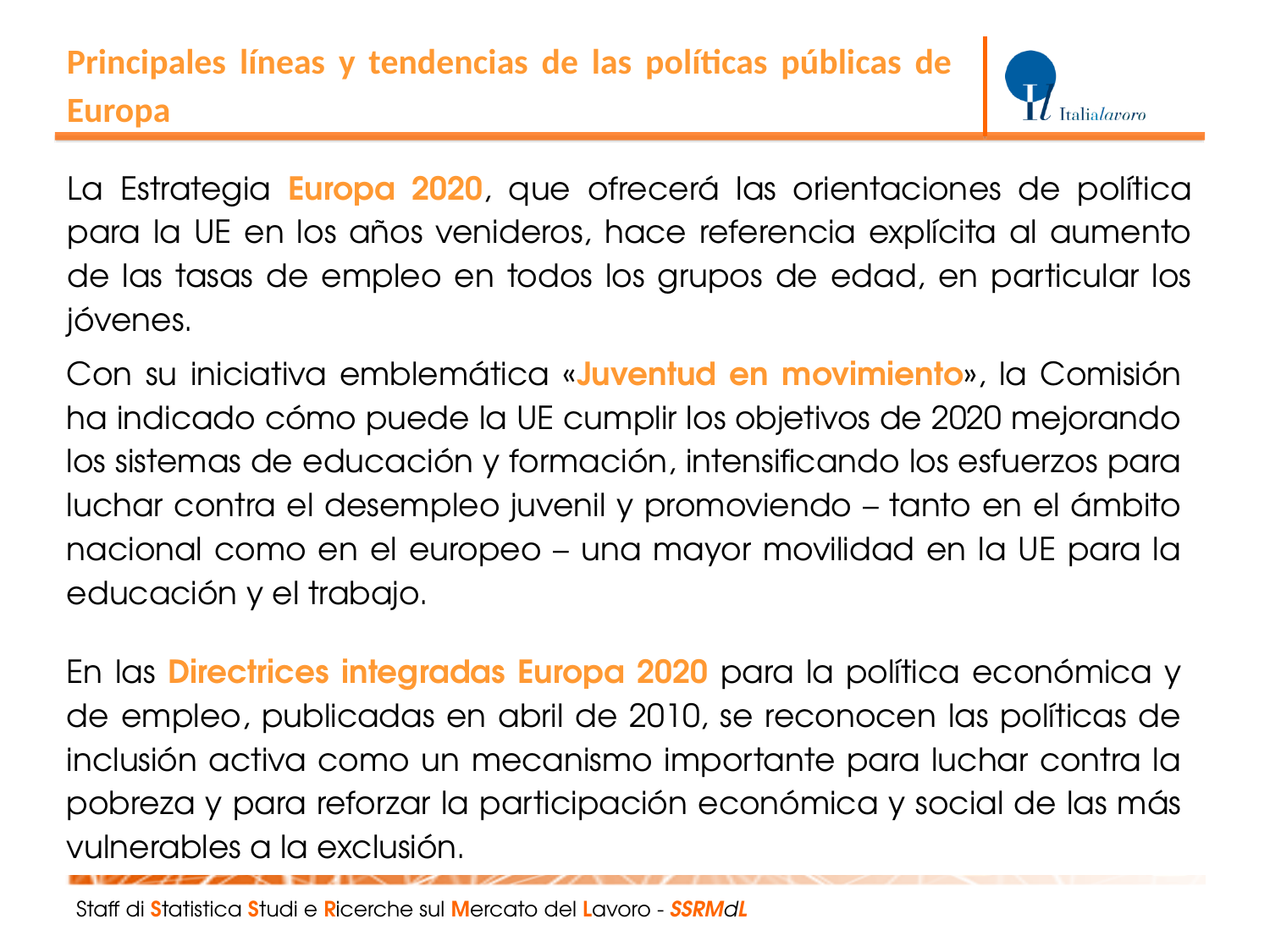

Principales líneas y tendencias de las políticas públicas de Europa
La Estrategia Europa 2020, que ofrecerá las orientaciones de política para la UE en los años venideros, hace referencia explícita al aumento de las tasas de empleo en todos los grupos de edad, en particular los jóvenes.
Con su iniciativa emblemática «Juventud en movimiento», la Comisión ha indicado cómo puede la UE cumplir los objetivos de 2020 mejorando los sistemas de educación y formación, intensificando los esfuerzos para luchar contra el desempleo juvenil y promoviendo – tanto en el ámbito nacional como en el europeo – una mayor movilidad en la UE para la educación y el trabajo.
En las Directrices integradas Europa 2020 para la política económica y de empleo, publicadas en abril de 2010, se reconocen las políticas de inclusión activa como un mecanismo importante para luchar contra la pobreza y para reforzar la participación económica y social de las más vulnerables a la exclusión.
Staff di Statistica Studi e Ricerche sul Mercato del Lavoro - SSRMdL